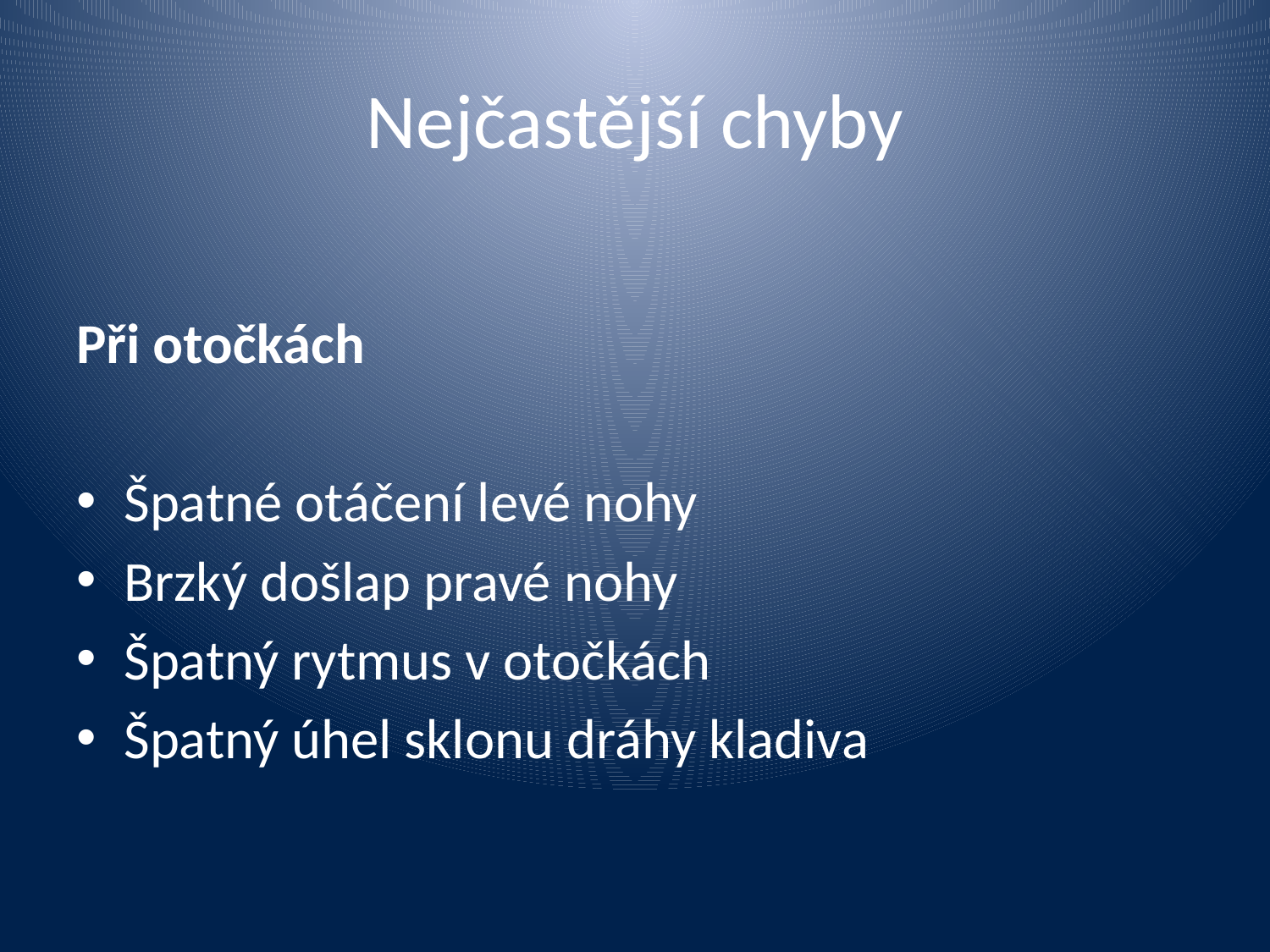

# Nejčastější chyby

Při otočkách

Špatné otáčení levé nohy
Brzký došlap pravé nohy
Špatný rytmus v otočkách
Špatný úhel sklonu dráhy kladiva